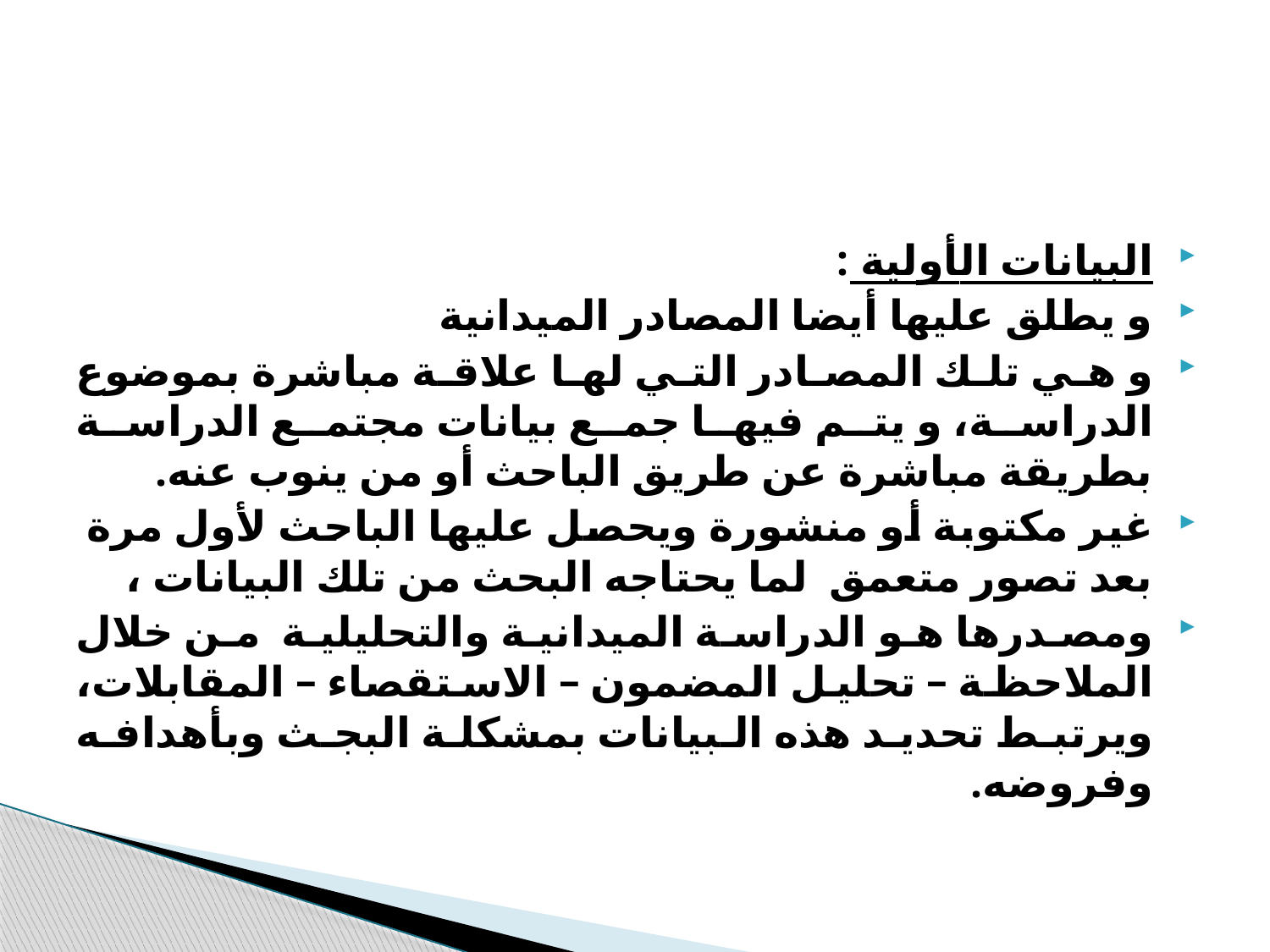

#
البيانات الأولية :
و يطلق عليها أيضا المصادر الميدانية
و هي تلك المصادر التي لها علاقة مباشرة بموضوع الدراسة، و يتم فيها جمع بيانات مجتمع الدراسة بطريقة مباشرة عن طريق الباحث أو من ينوب عنه.
غير مكتوبة أو منشورة ويحصل عليها الباحث لأول مرة  بعد تصور متعمق  لما يحتاجه البحث من تلك البيانات ،
ومصدرها هو الدراسة الميدانية والتحليلية  من خلال الملاحظة – تحليل المضمون – الاستقصاء – المقابلات، ويرتبط تحديد هذه البيانات بمشكلة البجث وبأهدافه وفروضه.